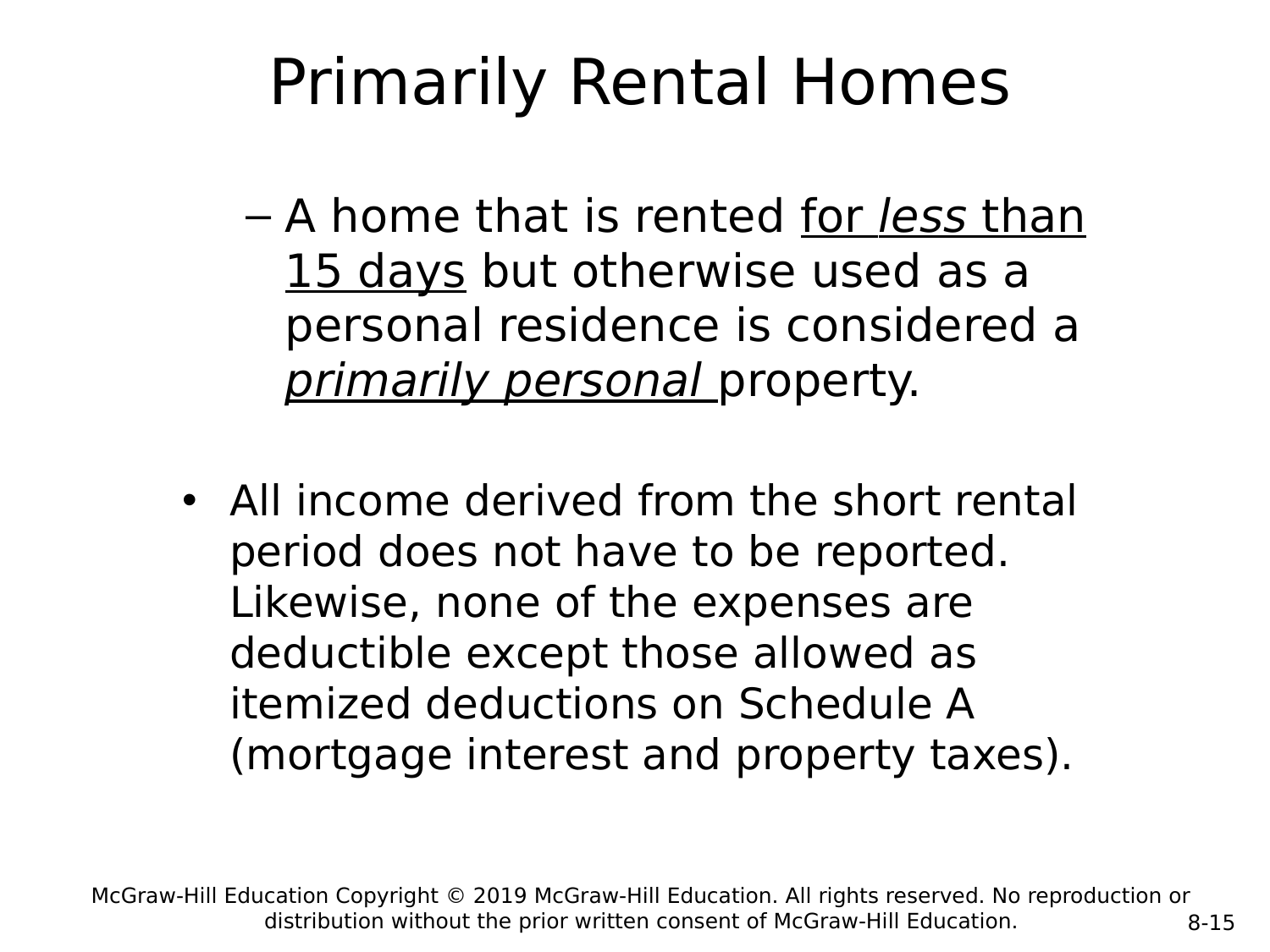

# Primarily Rental Homes
A home that is rented for less than 15 days but otherwise used as a personal residence is considered a primarily personal property.

All income derived from the short rental period does not have to be reported.  Likewise, none of the expenses are deductible except those allowed as itemized deductions on Schedule A (mortgage interest and property taxes).
McGraw-Hill Education Copyright © 2019 McGraw-Hill Education. All rights reserved. No reproduction or distribution without the prior written consent of McGraw-Hill Education.
8-15